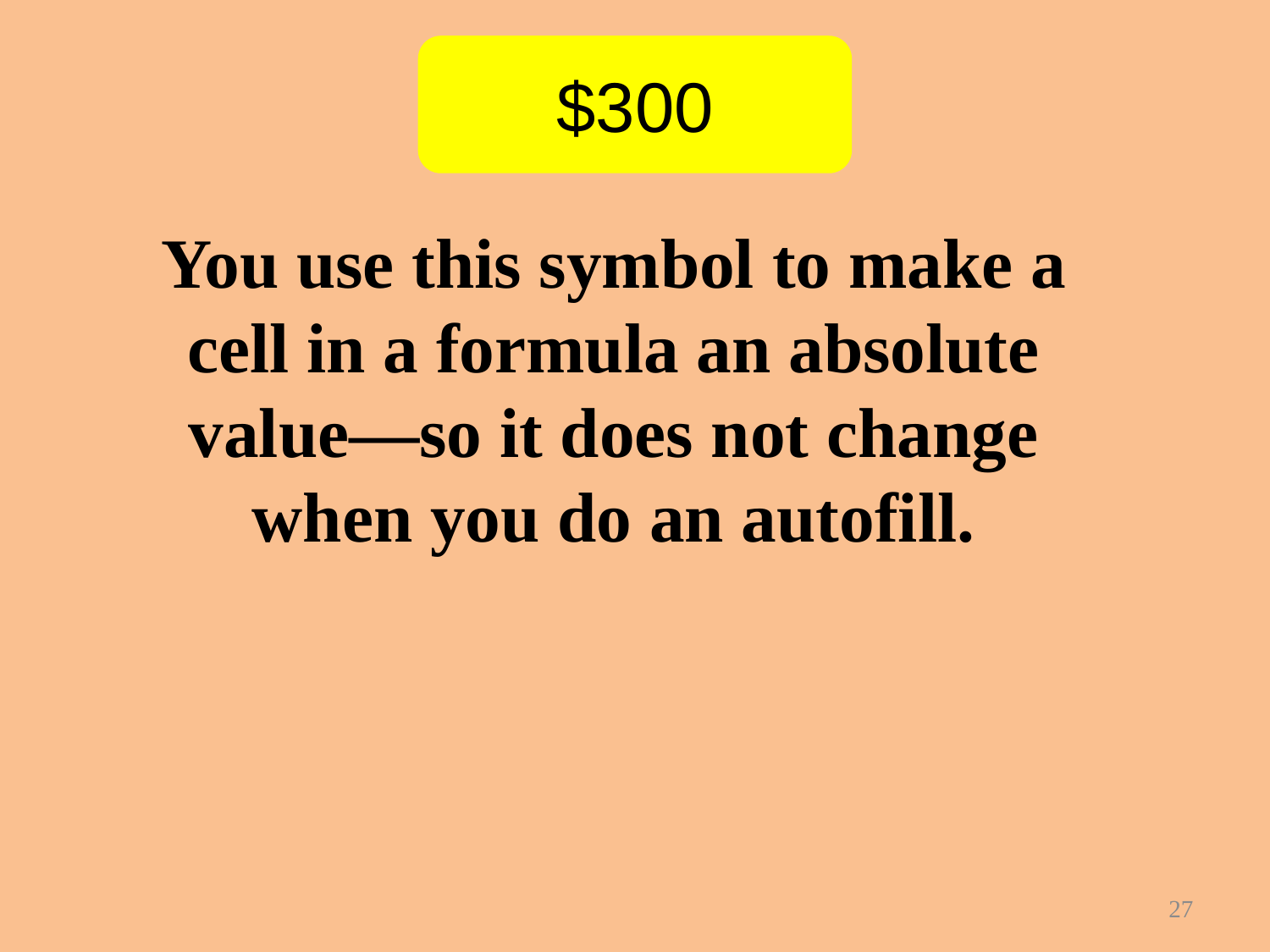

$300
You use this symbol to make a cell in a formula an absolute value—so it does not change when you do an autofill.

27